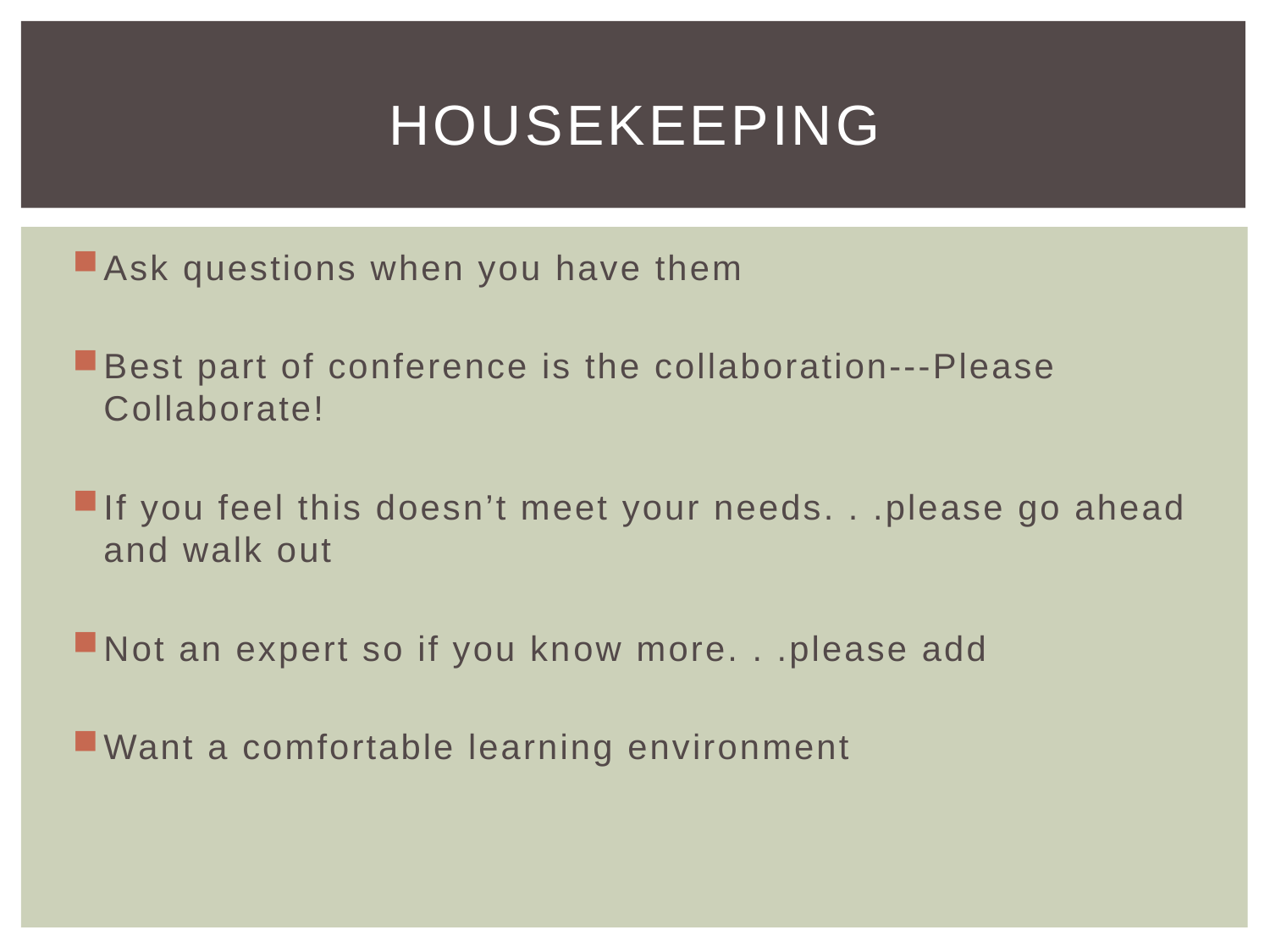

# Housekeeping
Ask questions when you have them

Best part of conference is the collaboration---Please Collaborate!

If you feel this doesn’t meet your needs. . .please go ahead and walk out

Not an expert so if you know more. . .please add

Want a comfortable learning environment